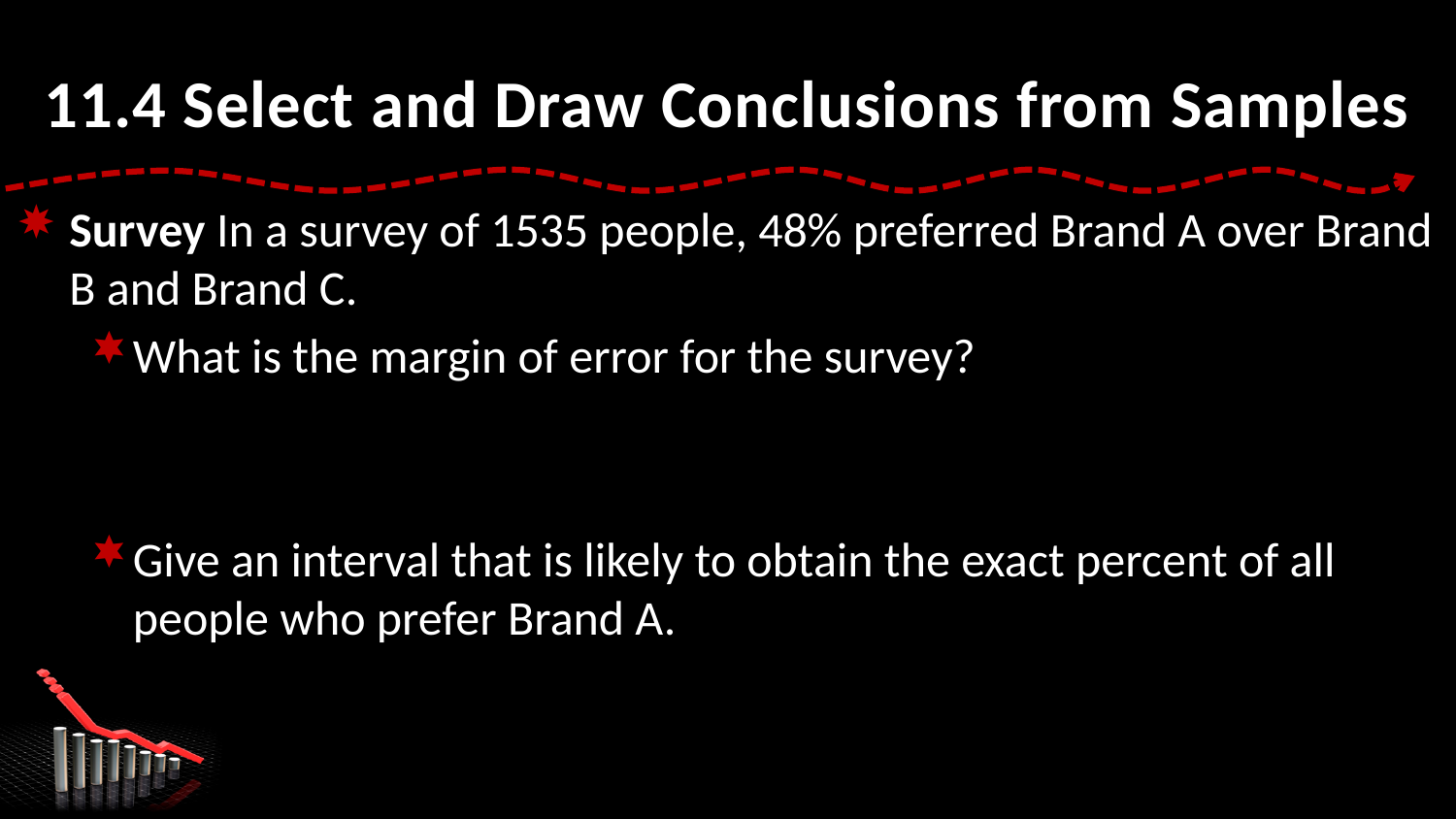

# 11.4 Select and Draw Conclusions from Samples
Survey In a survey of 1535 people, 48% preferred Brand A over Brand B and Brand C.
What is the margin of error for the survey?

Give an interval that is likely to obtain the exact percent of all people who prefer Brand A.